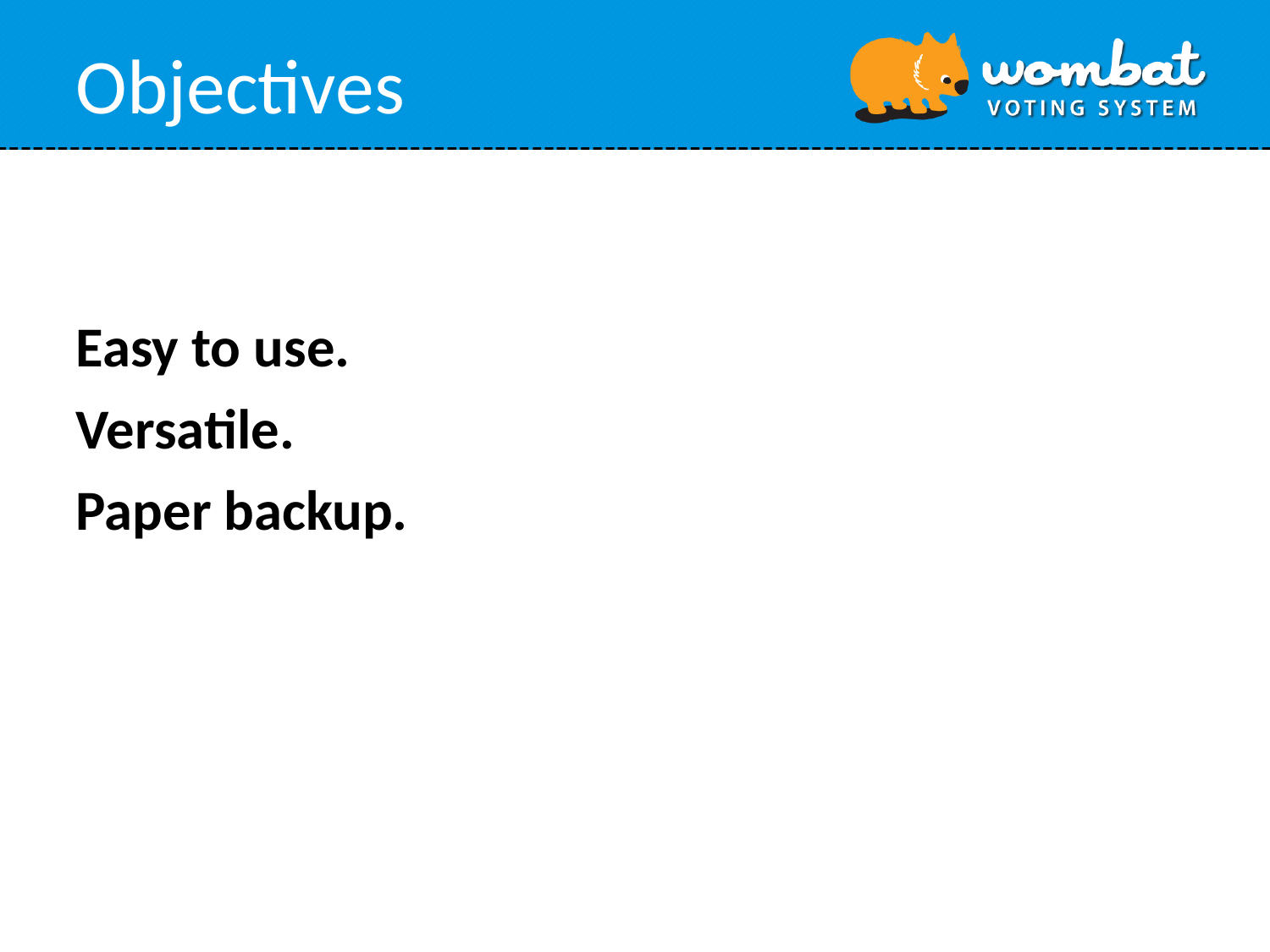

# Objectives

Easy to use.
Versatile.
Paper backup.